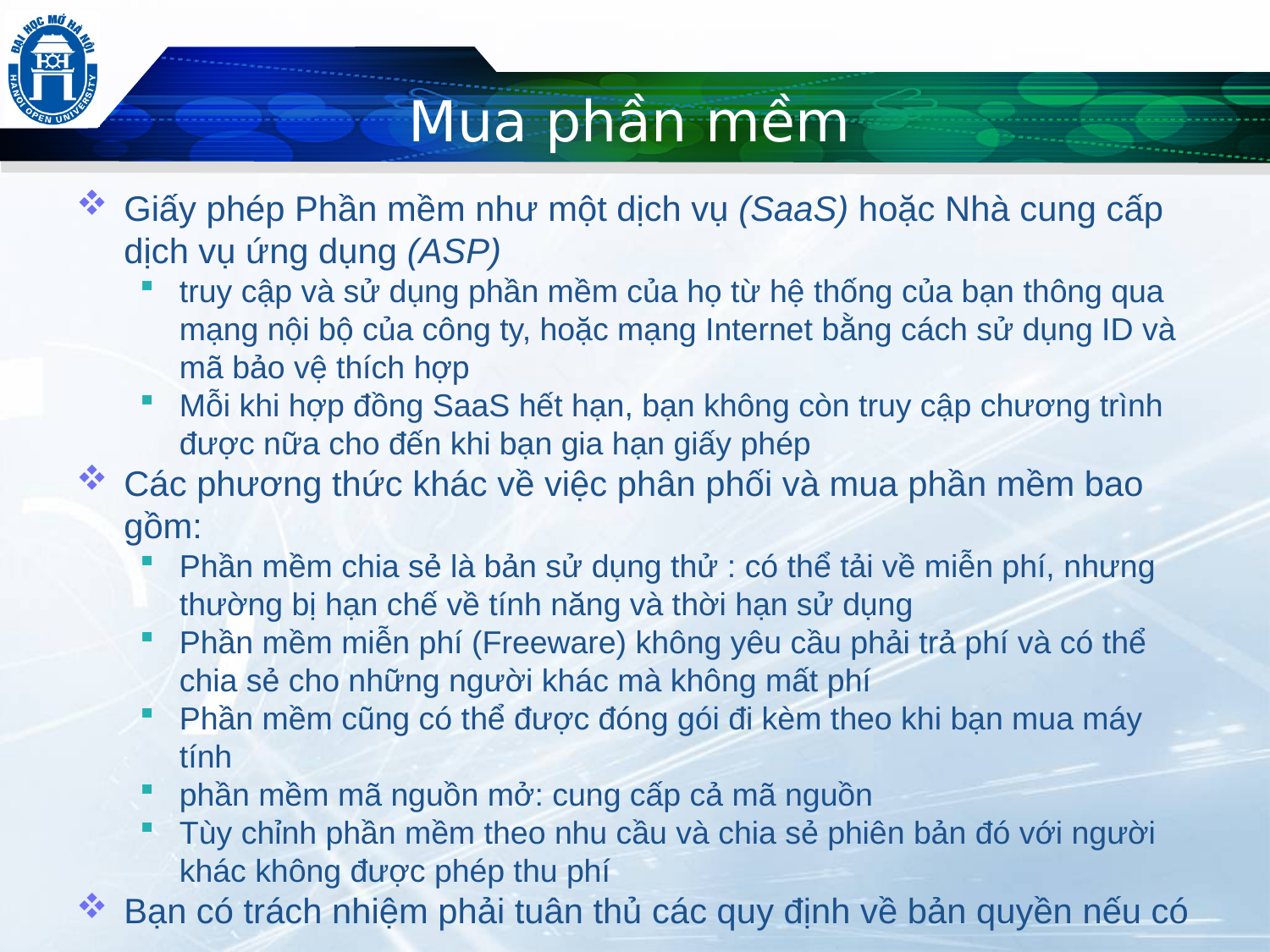

Mua phần mềm
Giấy phép Phần mềm như một dịch vụ (SaaS) hoặc Nhà cung cấp dịch vụ ứng dụng (ASP)
truy cập và sử dụng phần mềm của họ từ hệ thống của bạn thông qua mạng nội bộ của công ty, hoặc mạng Internet bằng cách sử dụng ID và mã bảo vệ thích hợp
Mỗi khi hợp đồng SaaS hết hạn, bạn không còn truy cập chương trình được nữa cho đến khi bạn gia hạn giấy phép
Các phương thức khác về việc phân phối và mua phần mềm bao gồm:
Phần mềm chia sẻ là bản sử dụng thử : có thể tải về miễn phí, nhưng thường bị hạn chế về tính năng và thời hạn sử dụng
Phần mềm miễn phí (Freeware) không yêu cầu phải trả phí và có thể chia sẻ cho những người khác mà không mất phí
Phần mềm cũng có thể được đóng gói đi kèm theo khi bạn mua máy tính
phần mềm mã nguồn mở: cung cấp cả mã nguồn
Tùy chỉnh phần mềm theo nhu cầu và chia sẻ phiên bản đó với người khác không được phép thu phí
Bạn có trách nhiệm phải tuân thủ các quy định về bản quyền nếu có